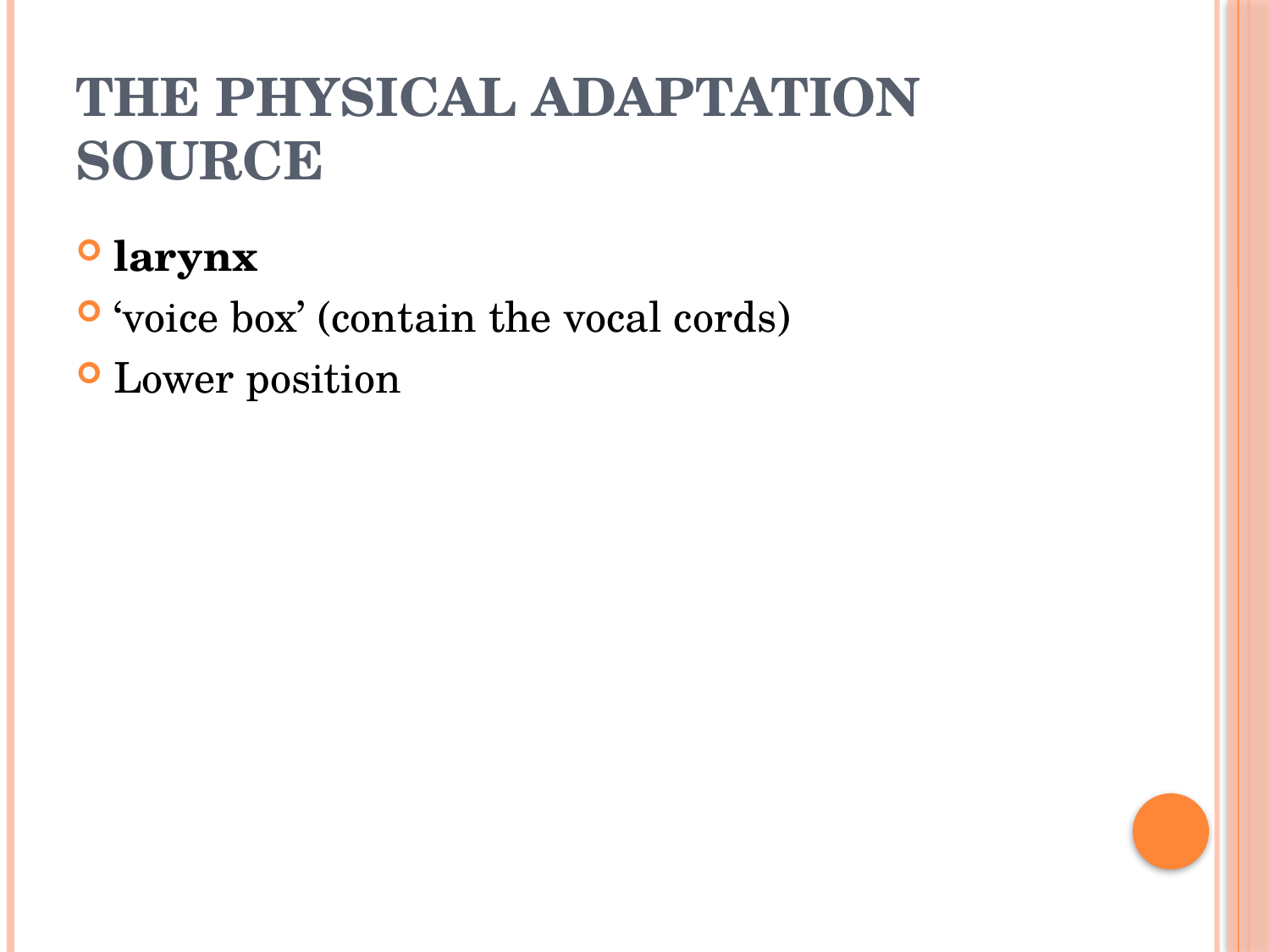

# The physical adaptation source
larynx
‘voice box’ (contain the vocal cords)
Lower position